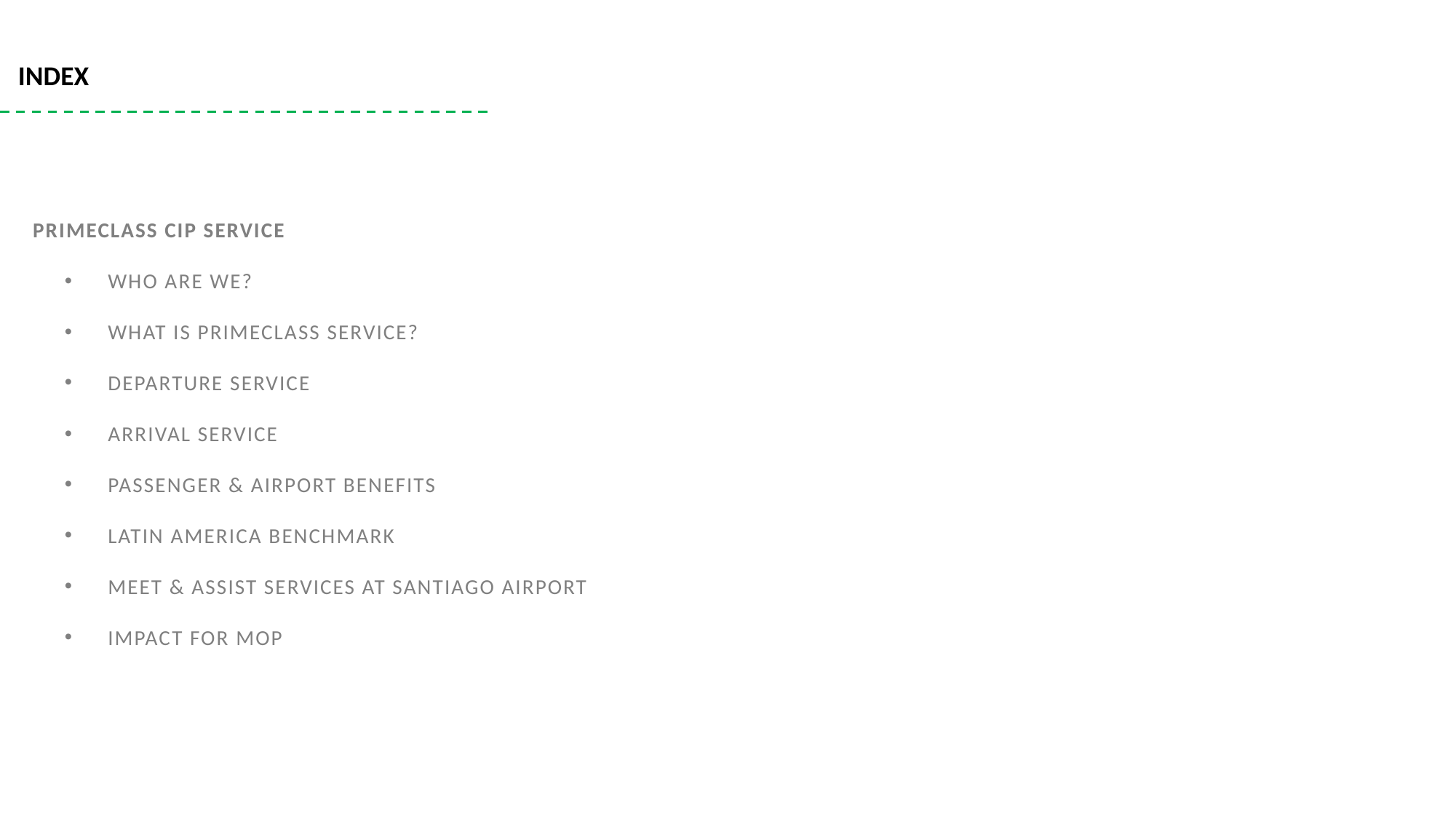

INDEX
PRIMECLASS CIP SERVICE
WHO ARE WE?
WHAT IS PRIMECLASS SERVICE?
DEPARTURE SERVICE
ARRIVAL SERVICE
PASSENGER & AIRPORT BENEFITS
LATIN AMERICA BENCHMARK
MEET & ASSIST SERVICES AT SANTIAGO AIRPORT
IMPACT FOR MOP